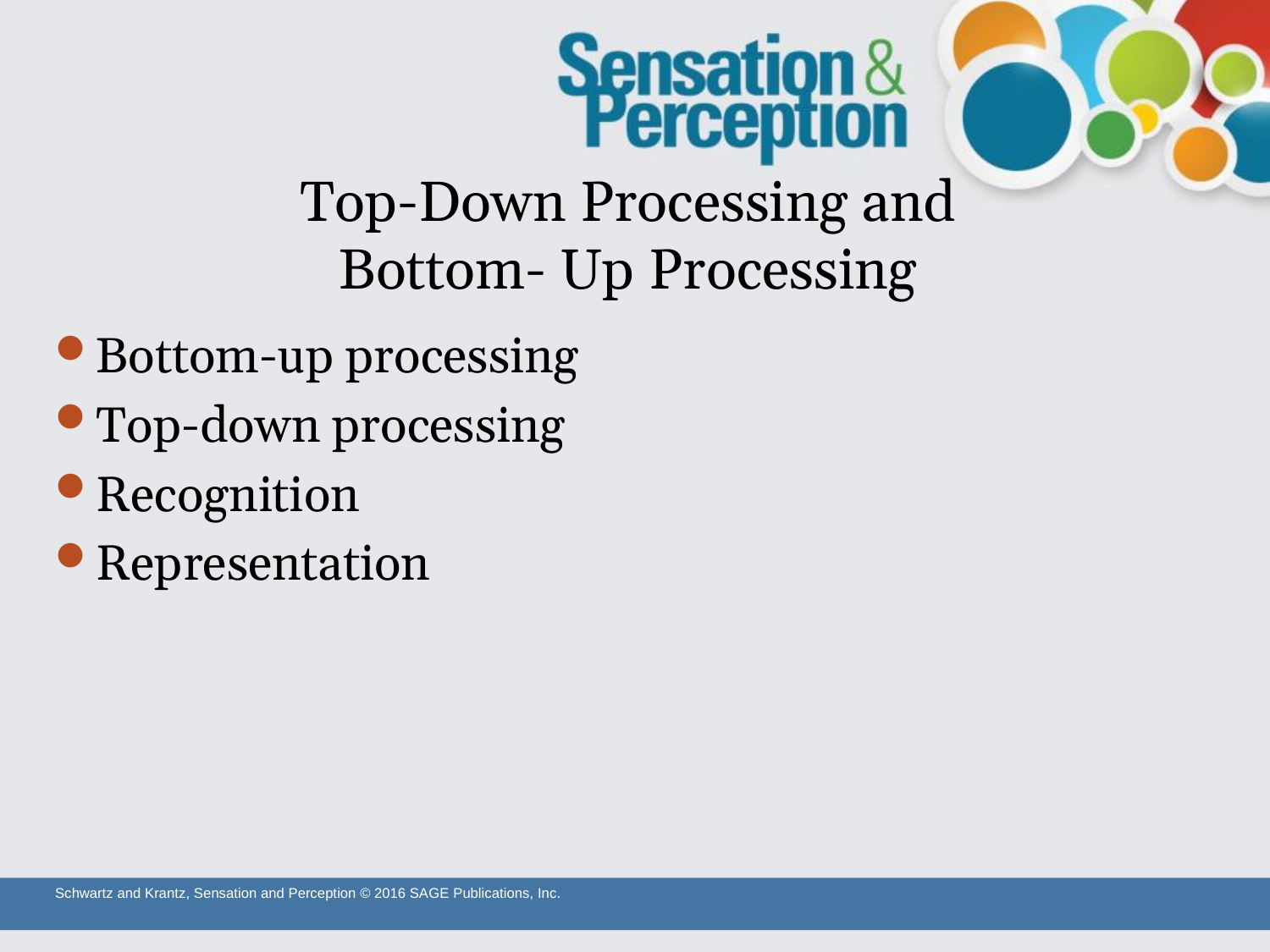

# Top-Down Processing and Bottom- Up Processing
Bottom-up processing
Top-down processing
Recognition
Representation
Schwartz and Krantz, Sensation and Perception © 2016 SAGE Publications, Inc.